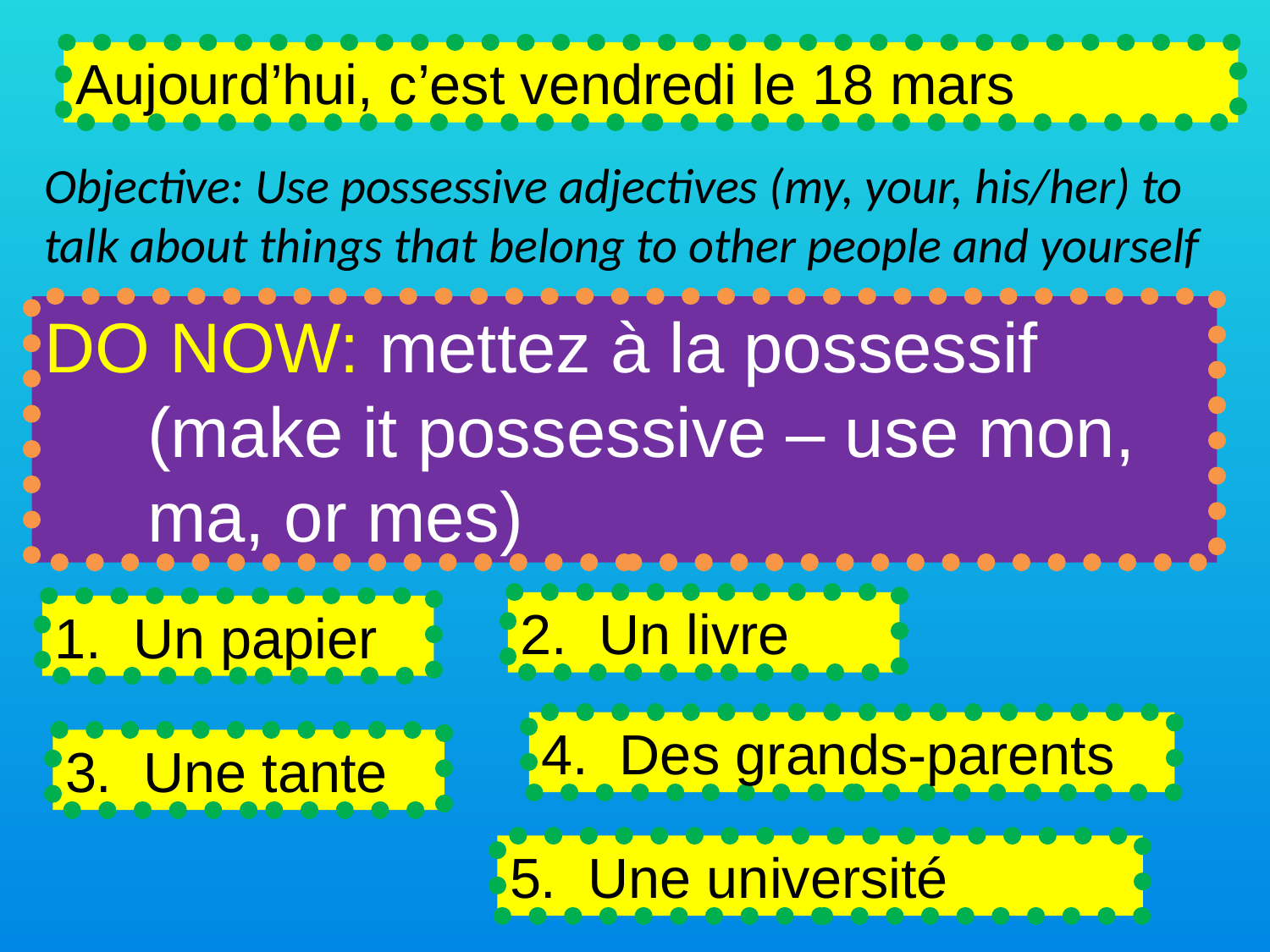

Aujourd’hui, c’est vendredi le 18 mars
Objective: Use possessive adjectives (my, your, his/her) to talk about things that belong to other people and yourself
DO NOW: mettez à la possessif (make it possessive – use mon, ma, or mes)
2.  Un livre
1.  Un papier
4.  Des grands-parents
3.  Une tante
5.  Une université